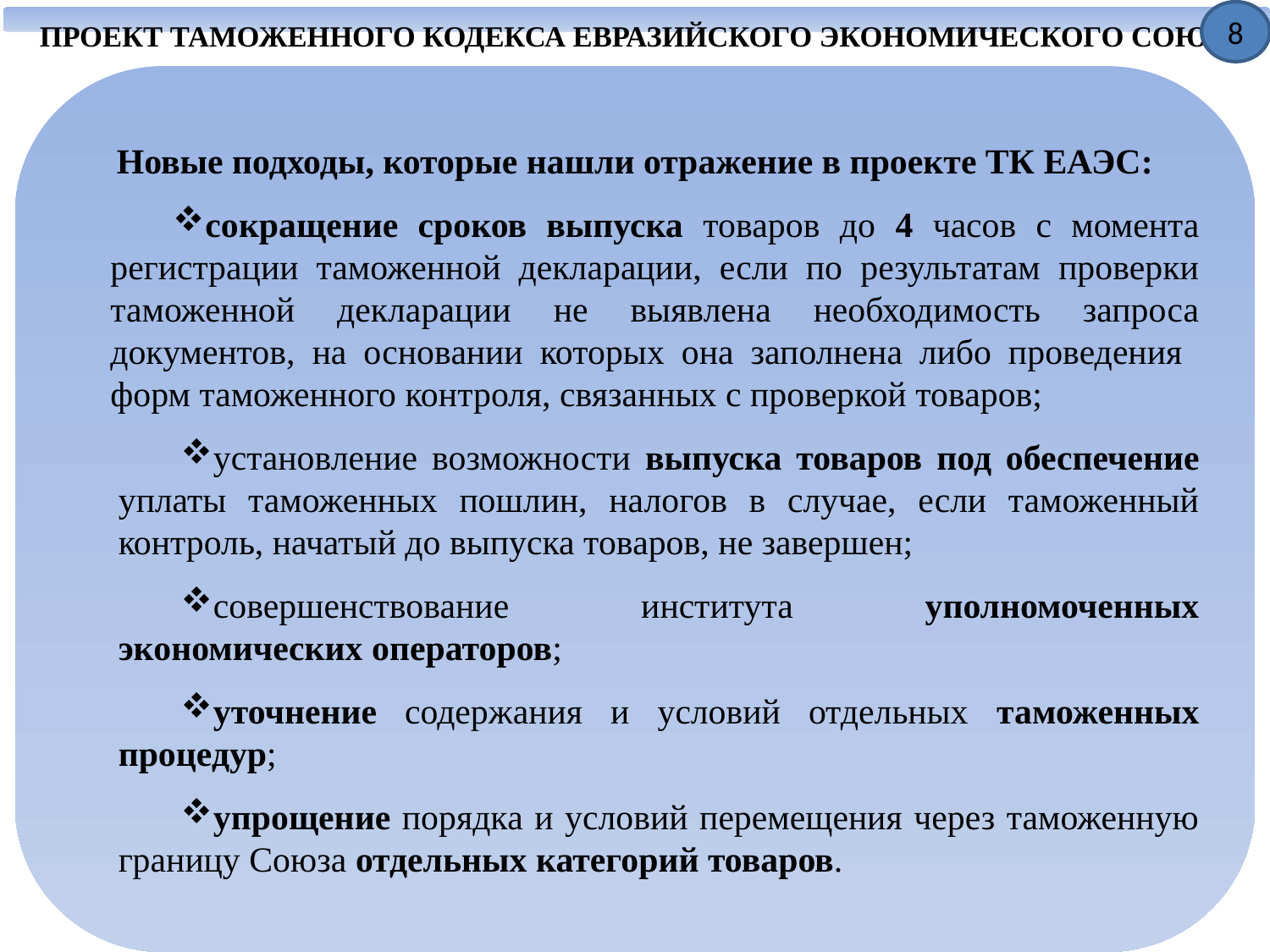

8

 ПРОЕКТ ТАМОЖЕННОГО КОДЕКСА ЕВРАЗИЙСКОГО ЭКОНОМИЧЕСКОГО СОЮЗА

Новые подходы, которые нашли отражение в проекте ТК ЕАЭС:

сокращение сроков выпуска товаров до 4 часов с момента регистрации таможенной декларации, если по результатам проверки таможенной декларации не выявлена необходимость запроса документов, на основании которых она заполнена либо проведения  форм таможенного контроля, связанных с проверкой товаров;

установление возможности выпуска товаров под обеспечение уплаты таможенных пошлин, налогов в случае, если таможенный контроль, начатый до выпуска товаров, не завершен;

совершенствование института уполномоченных экономических операторов;

уточнение содержания и условий отдельных таможенных процедур;

упрощение порядка и условий перемещения через таможенную границу Союза отдельных категорий товаров.